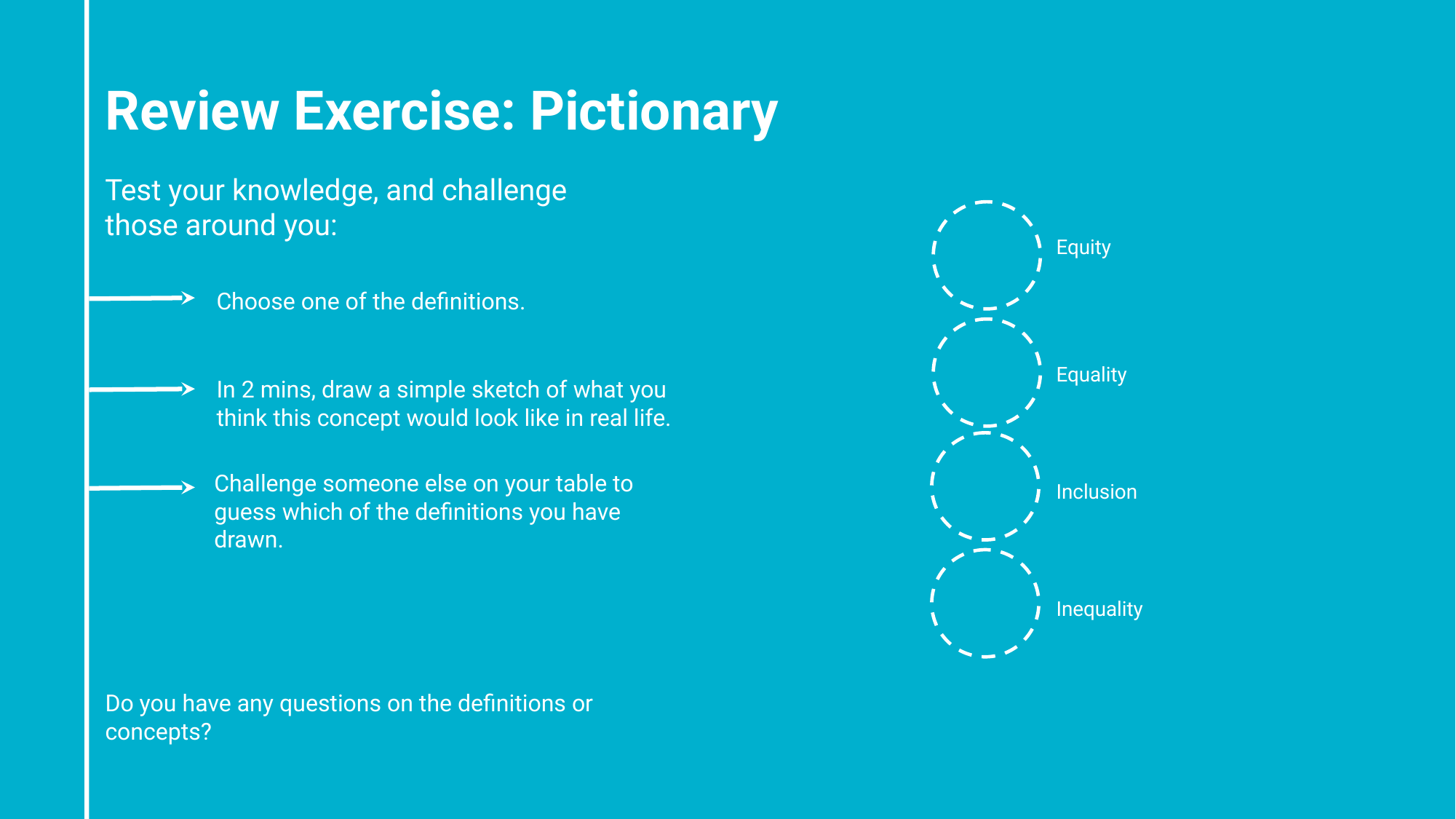

Review Exercise: Pictionary
Test your knowledge, and challenge those around you:

Equity
Choose one of the definitions.

Equality
In 2 mins, draw a simple sketch of what you think this concept would look like in real life.

Challenge someone else on your table to guess which of the definitions you have drawn.
Inclusion

Inequality
Do you have any questions on the definitions or concepts?
101